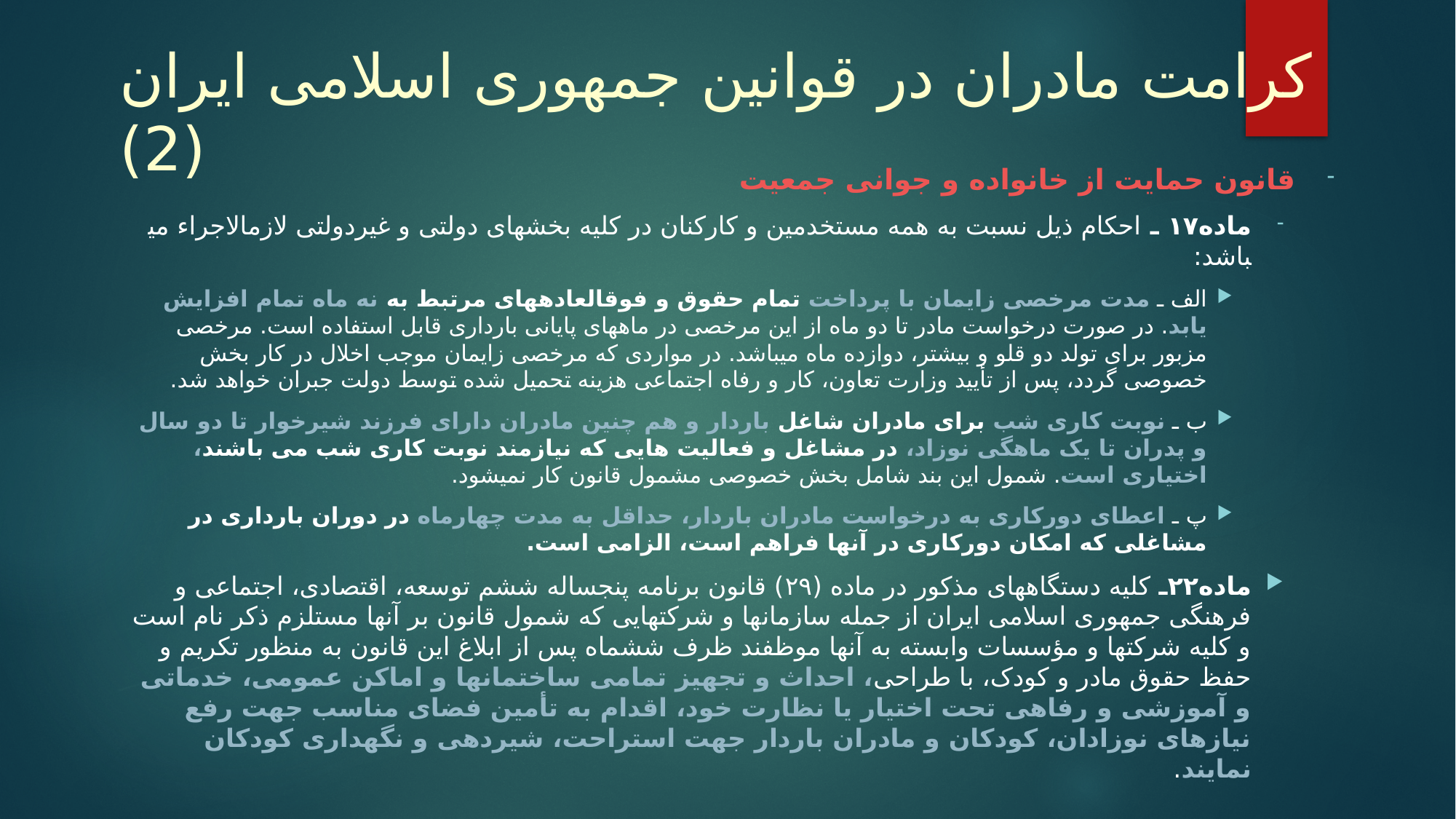

# کرامت مادران در قوانین جمهوری اسلامی ایران (2)
قانون حمایت از خانواده و جوانی جمعیت
ماده۱۷ ـ احکام ذیل نسبت به همه مستخدمین و کارکنان در کلیه بخشهای دولتی و غیردولتی لازم­الاجراء می­باشد:
الف ـ مدت مرخصی زایمان با پرداخت تمام حقوق و فوق­العاده­های مرتبط به نه ماه تمام افزایش یابد. در صورت درخواست مادر تا دو ماه از این مرخصی در ماه­های پایانی بارداری قابل استفاده است. مرخصی مزبور برای تولد دو قلو و بیشتر، دوازده ماه می­باشد. در مواردی که مرخصی زایمان موجب اخلال در کار بخش خصوصی گردد، پس از تأیید وزارت تعاون، کار و رفاه اجتماعی هزینه تحمیل شده توسط دولت جبران خواهد شد.
ب ـ نوبت کاری شب برای مادران شاغل باردار و هم چنین مادران دارای فرزند شیرخوار تا دو سال و پدران تا یک ماهگی نوزاد، در مشاغل و فعالیت هایی که نیازمند نوبت کاری شب می باشند، اختیاری است. شمول این بند شامل بخش خصوصی مشمول قانون کار نمی­شود.
پ ـ اعطای دورکاری به درخواست مادران باردار، حداقل به مدت چهارماه در دوران بارداری در مشاغلی که امکان دورکاری در آنها فراهم است، الزامی است.
ماده۲۲ـ کلیه دستگاههای مذکور در ماده (۲۹) قانون برنامه پنجساله ششم توسعه، اقتصادی، اجتماعی و فرهنگی جمهوری اسلامی ایران از جمله سازمان­ها و شرکتهایی که شمول قانون بر آنها مستلزم ذکر نام است و کلیه شرکتها و مؤسسات وابسته به آنها موظفند ظرف شش­ماه پس از ابلاغ این قانون به منظور تکریم و حفظ حقوق مادر و کودک، با طراحی، احداث و تجهیز تمامی ساختمان­ها و اماکن عمومی، خدماتی و آموزشی و رفاهی تحت اختیار یا نظارت خود، اقدام به تأمین فضای مناسب جهت رفع نیازهای نوزادان، کودکان و مادران باردار جهت استراحت، شیردهی و نگهداری کودکان نمایند.